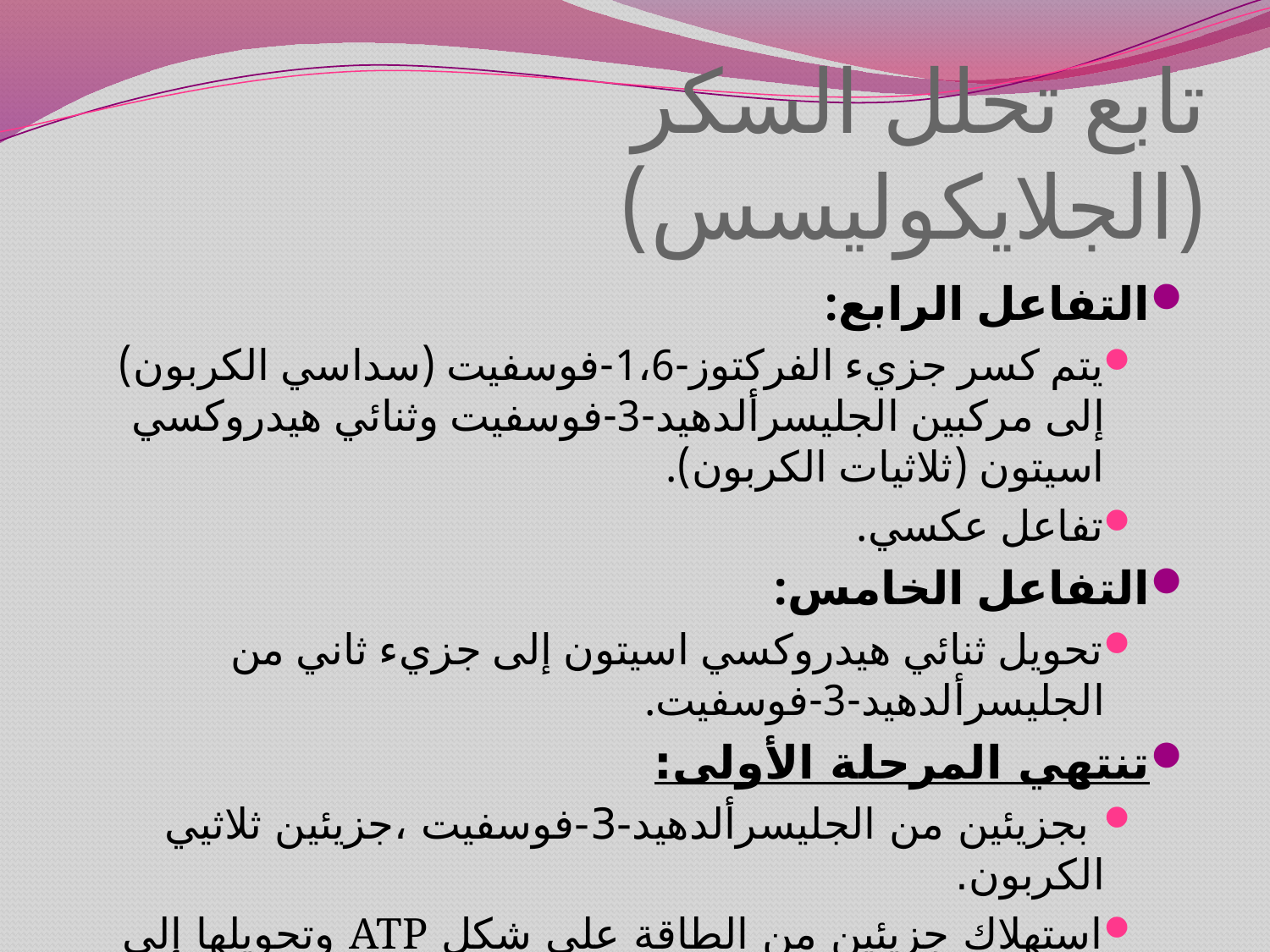

# تابع تحلل السكر (الجلايكوليسس)
التفاعل الرابع:
يتم كسر جزيء الفركتوز-1،6-فوسفيت (سداسي الكربون) إلى مركبين الجليسرألدهيد-3-فوسفيت وثنائي هيدروكسي اسيتون (ثلاثيات الكربون).
تفاعل عكسي.
التفاعل الخامس:
تحويل ثنائي هيدروكسي اسيتون إلى جزيء ثاني من الجليسرألدهيد-3-فوسفيت.
تنتهي المرحلة الأولى:
 بجزيئين من الجليسرألدهيد-3-فوسفيت ،جزيئين ثلاثيي الكربون.
استهلاك جزيئين من الطاقة على شكل ATP وتحويلها إلى ADP.